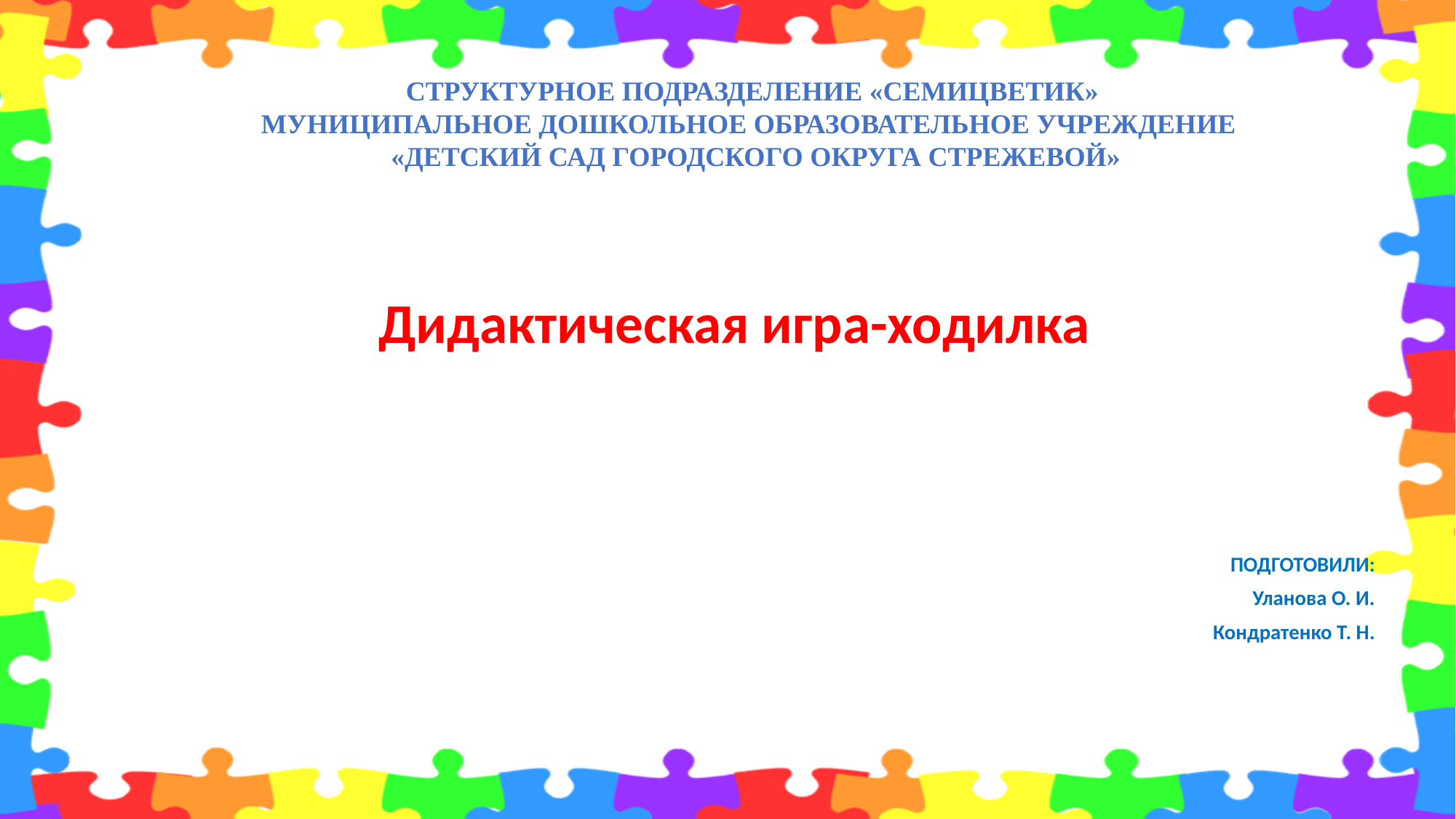

СТРУКТУРНОЕ ПОДРАЗДЕЛЕНИЕ «СЕМИЦВЕТИК»
МУНИЦИПАЛЬНОЕ ДОШКОЛЬНОЕ ОБРАЗОВАТЕЛЬНОЕ УЧРЕЖДЕНИЕ
 «ДЕТСКИЙ САД ГОРОДСКОГО ОКРУГА СТРЕЖЕВОЙ»

Дидактическая игра-ходилка

ПОДГОТОВИЛИ:
Уланова О. И.
Кондратенко Т. Н.